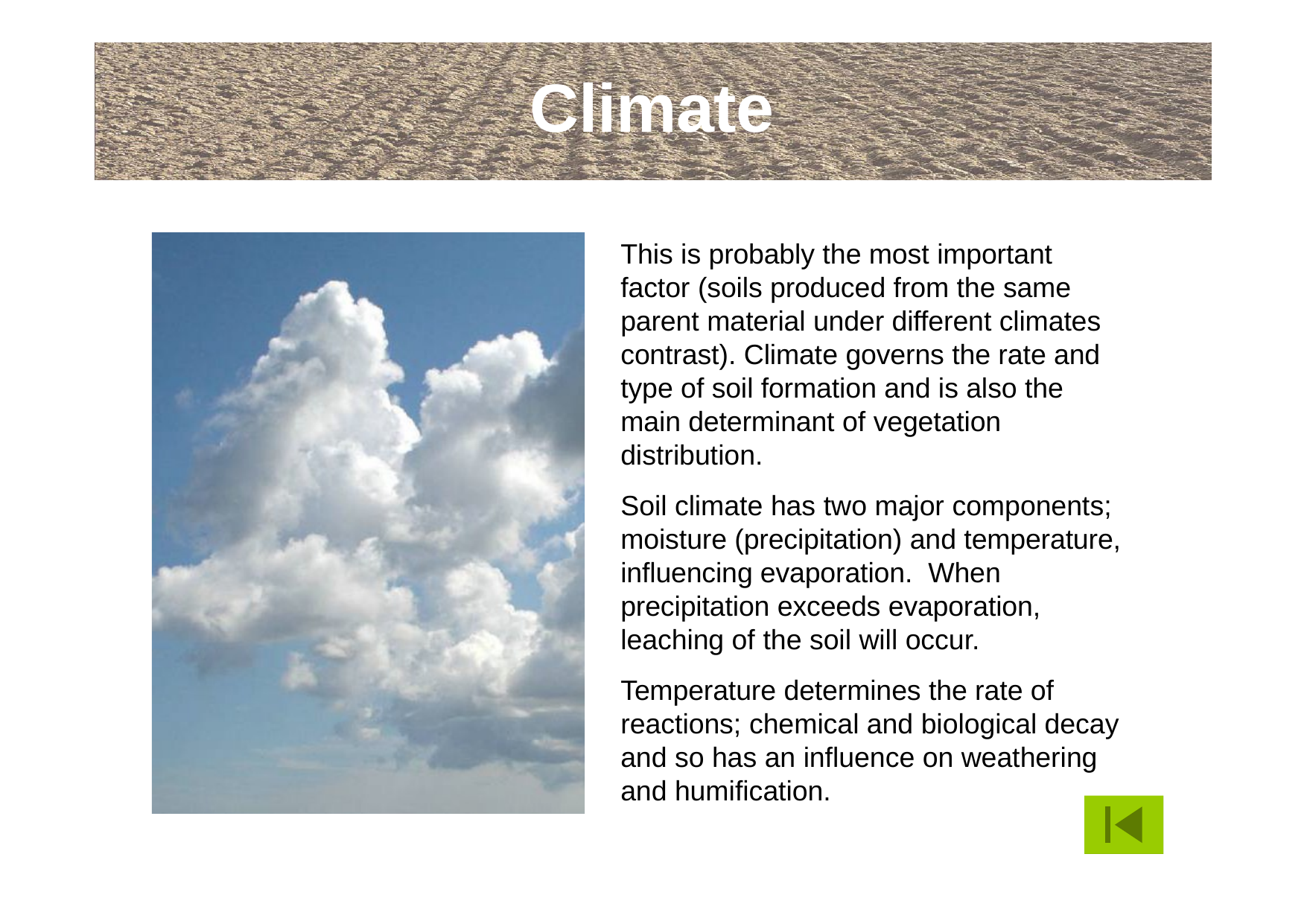

# Climate

This is probably the most important factor (soils produced from the same parent material under different climates contrast). Climate governs the rate and type of soil formation and is also the main determinant of vegetation distribution.
Soil climate has two major components; moisture (precipitation) and temperature, influencing evaporation.  When precipitation exceeds evaporation, leaching of the soil will occur.
Temperature determines the rate of reactions; chemical and biological decay and so has an influence on weathering and humification.